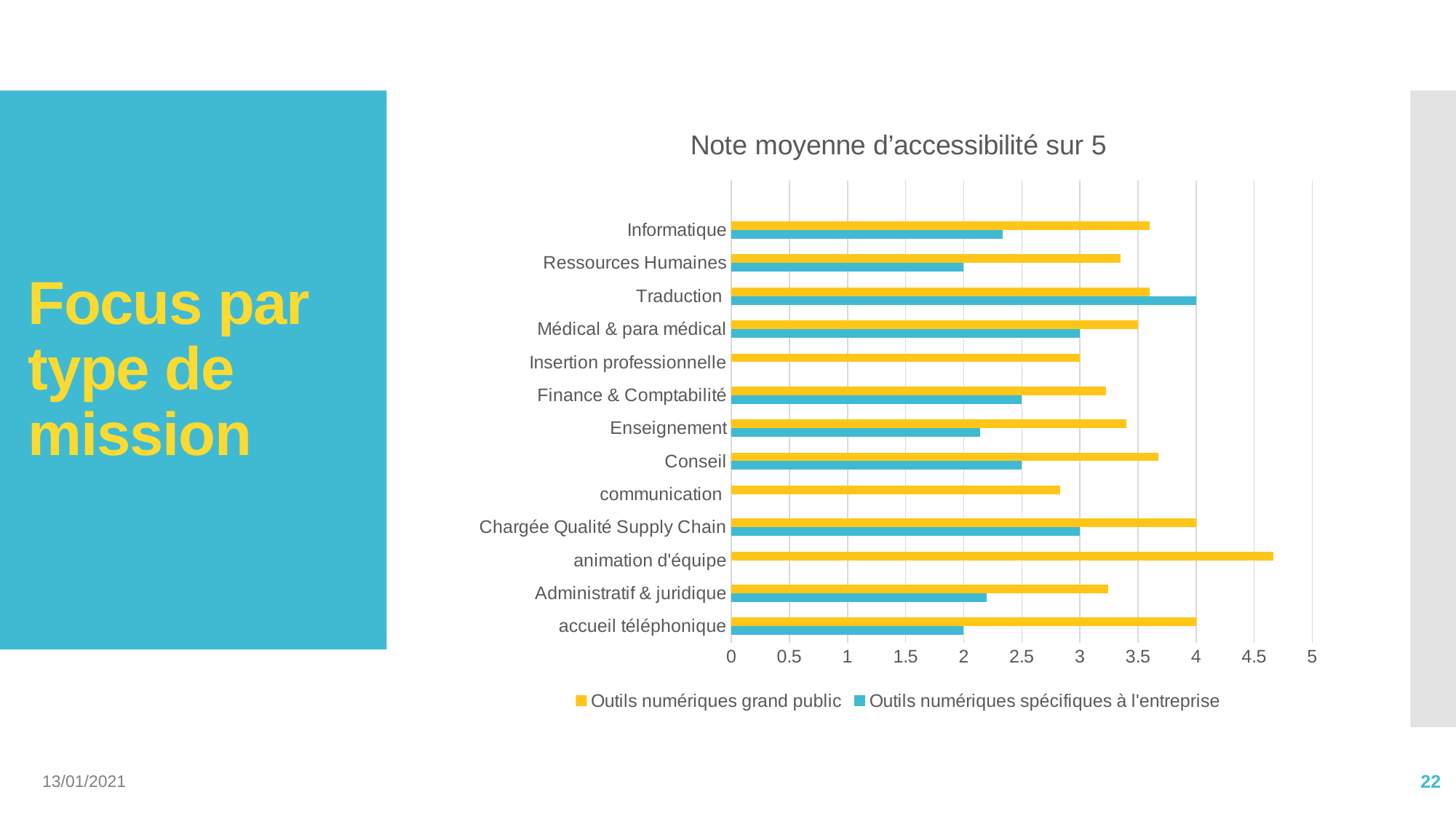

# Focus par type de mission

### Chart: Note moyenne d’accessibilité sur 5

| Category | Outils numériques spécifiques à l'entreprise | Outils numériques grand public |
|---|---|---|
| accueil téléphonique | 2.0 | 4.0 |
| Administratif & juridique | 2.2 | 3.2465384615384623 |
| animation d'équipe | None | 4.666666666666667 |
| Chargée Qualité Supply Chain | 3.0 | 4.0 |
| communication  | None | 2.8333333333333335 |
| Conseil | 2.5 | 3.6734920634920636 |
| Enseignement | 2.142857142857143 | 3.399675324675324 |
| Finance & Comptabilité | 2.5 | 3.2222222222222223 |
| Insertion professionnelle | None | 3.0 |
| Médical & para médical | 3.0 | 3.5 |
| Traduction  | 4.0 | 3.6 |
| Ressources Humaines | 2.0 | 3.35 |
| Informatique | 2.3333333333333335 | 3.598333333333334 |
13/01/2021
22